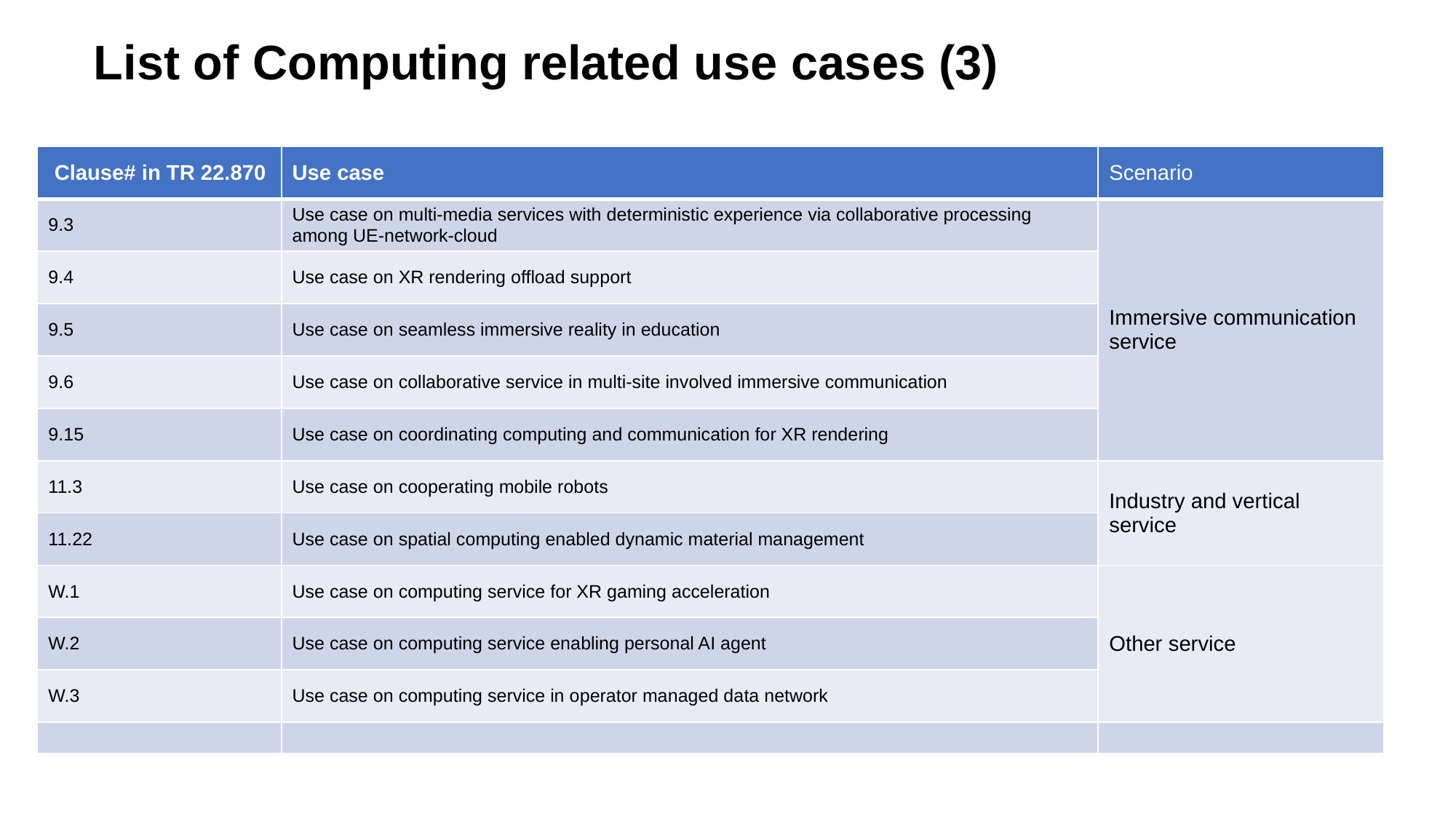

# List of Computing related use cases (3)
| Clause# in TR 22.870 | Use case | Scenario |
| --- | --- | --- |
| 9.3 | Use case on multi-media services with deterministic experience via collaborative processing among UE-network-cloud | Immersive communication service |
| 9.4 | Use case on XR rendering offload support |  |
| 9.5 | Use case on seamless immersive reality in education |  |
| 9.6 | Use case on collaborative service in multi-site involved immersive communication |  |
| 9.15 | Use case on coordinating computing and communication for XR rendering |  |
| 11.3 | Use case on cooperating mobile robots | Industry and vertical service |
| 11.22 | Use case on spatial computing enabled dynamic material management |  |
| W.1 | Use case on computing service for XR gaming acceleration | Other service |
| W.2 | Use case on computing service enabling personal AI agent |  |
| W.3 | Use case on computing service in operator managed data network |  |
|  |  |  |